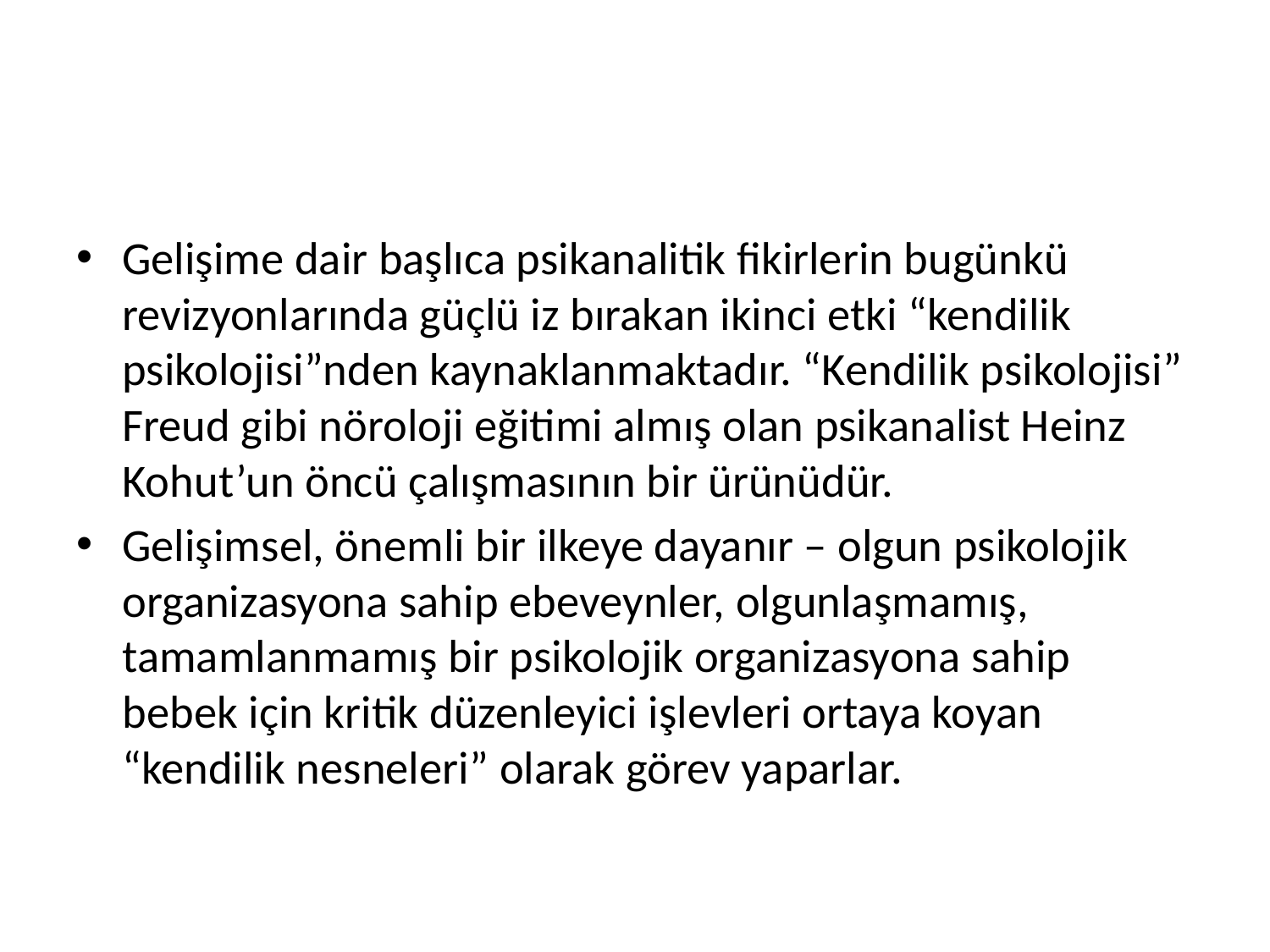

#
Gelişime dair başlıca psikanalitik fikirlerin bugünkü revizyonlarında güçlü iz bırakan ikinci etki “kendilik psikolojisi”nden kaynaklanmaktadır. “Kendilik psikolojisi” Freud gibi nöroloji eğitimi almış olan psikanalist Heinz Kohut’un öncü çalışmasının bir ürünüdür.
Gelişimsel, önemli bir ilkeye dayanır – olgun psikolojik organizasyona sahip ebeveynler, olgunlaşmamış, tamamlanmamış bir psikolojik organizasyona sahip bebek için kritik düzenleyici işlevleri ortaya koyan “kendilik nesneleri” olarak görev yaparlar.